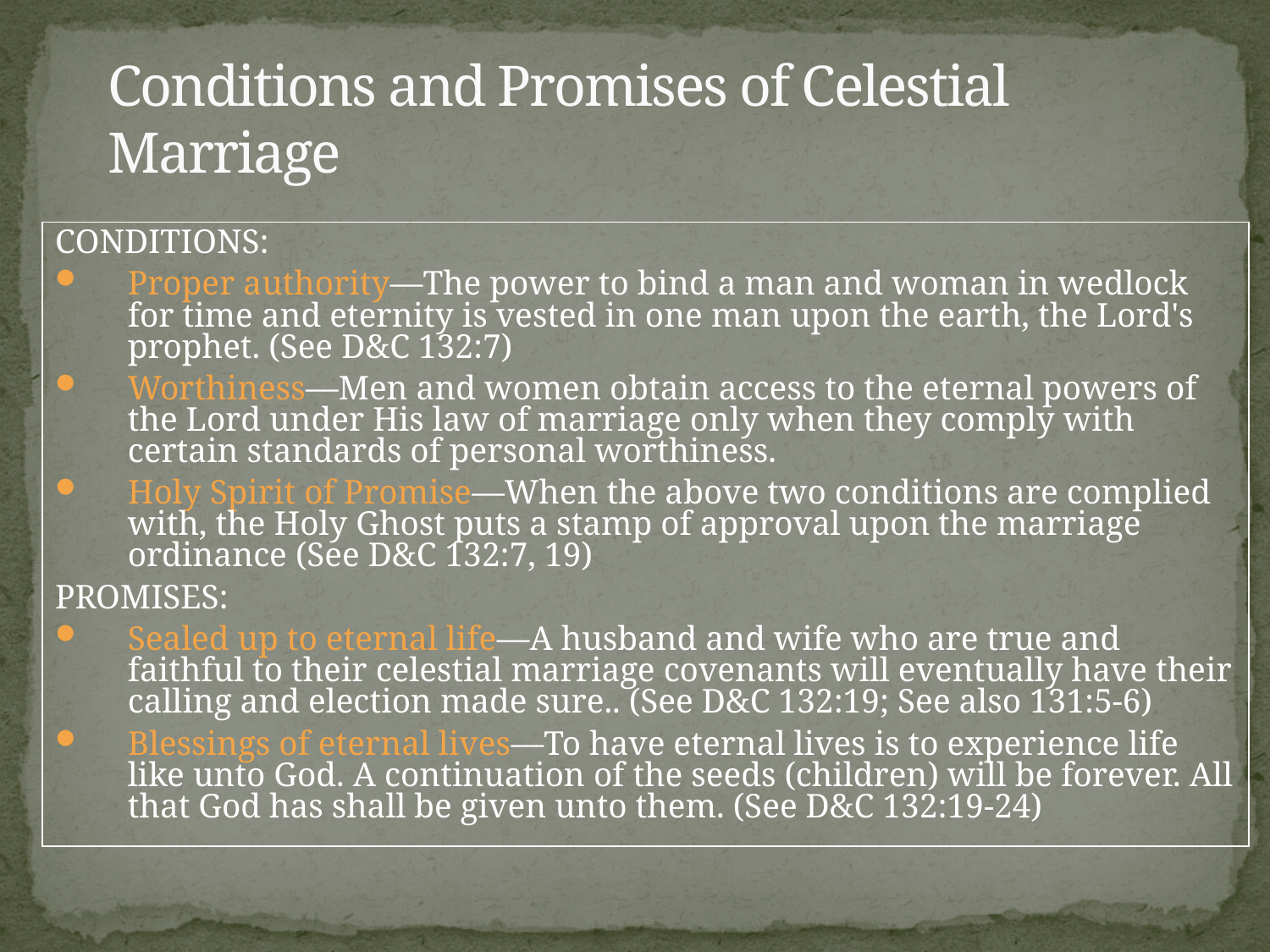

# Conditions and Promises of Celestial Marriage
CONDITIONS:
Proper authority—The power to bind a man and woman in wedlock for time and eternity is vested in one man upon the earth, the Lord's prophet. (See D&C 132:7)
Worthiness—Men and women obtain access to the eternal powers of the Lord under His law of marriage only when they comply with certain standards of personal worthiness.
Holy Spirit of Promise—When the above two conditions are complied with, the Holy Ghost puts a stamp of approval upon the marriage ordinance (See D&C 132:7, 19)
PROMISES:
Sealed up to eternal life—A husband and wife who are true and faithful to their celestial marriage covenants will eventually have their calling and election made sure.. (See D&C 132:19; See also 131:5-6)
Blessings of eternal lives—To have eternal lives is to experience life like unto God. A continuation of the seeds (children) will be forever. All that God has shall be given unto them. (See D&C 132:19-24)